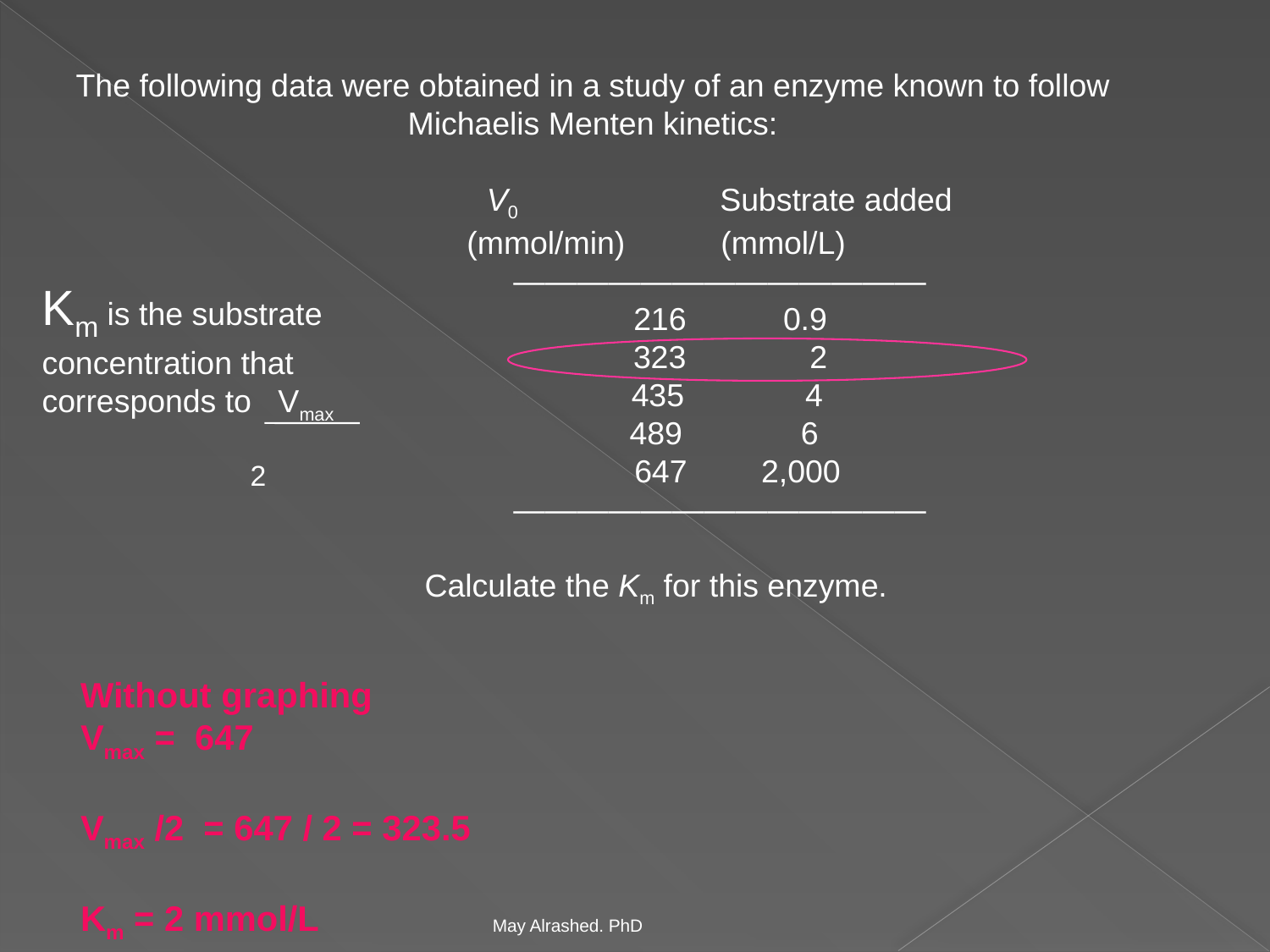

The following data were obtained in a study of an enzyme known to follow Michaelis Menten kinetics:

			V0	            Substrate added
		(mmol/min)	(mmol/L)
			—————————————
	                               216	     0.9
	                               323	        2
		                435	       4
			 489	      6
			    647	    2,000
			—————————————

		Calculate the Km for this enzyme.
Km is the substrate concentration that corresponds to   Vmax
                                         2

Without graphing
Vmax =  647

Vmax /2  = 647 / 2 = 323.5

Km = 2 mmol/L
May Alrashed. PhD